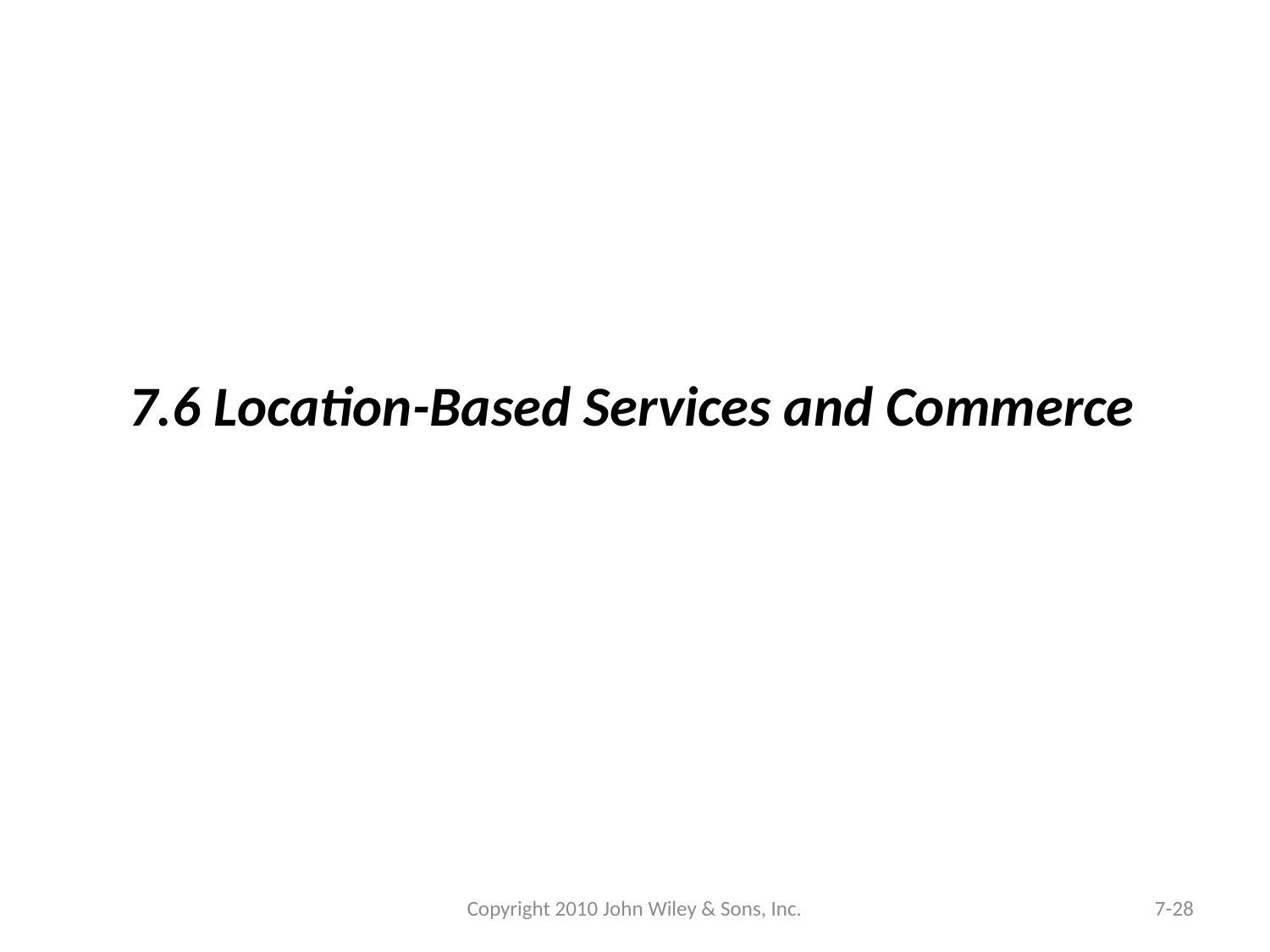

7.6 Location-Based Services and Commerce
Copyright 2010 John Wiley & Sons, Inc.
7-28